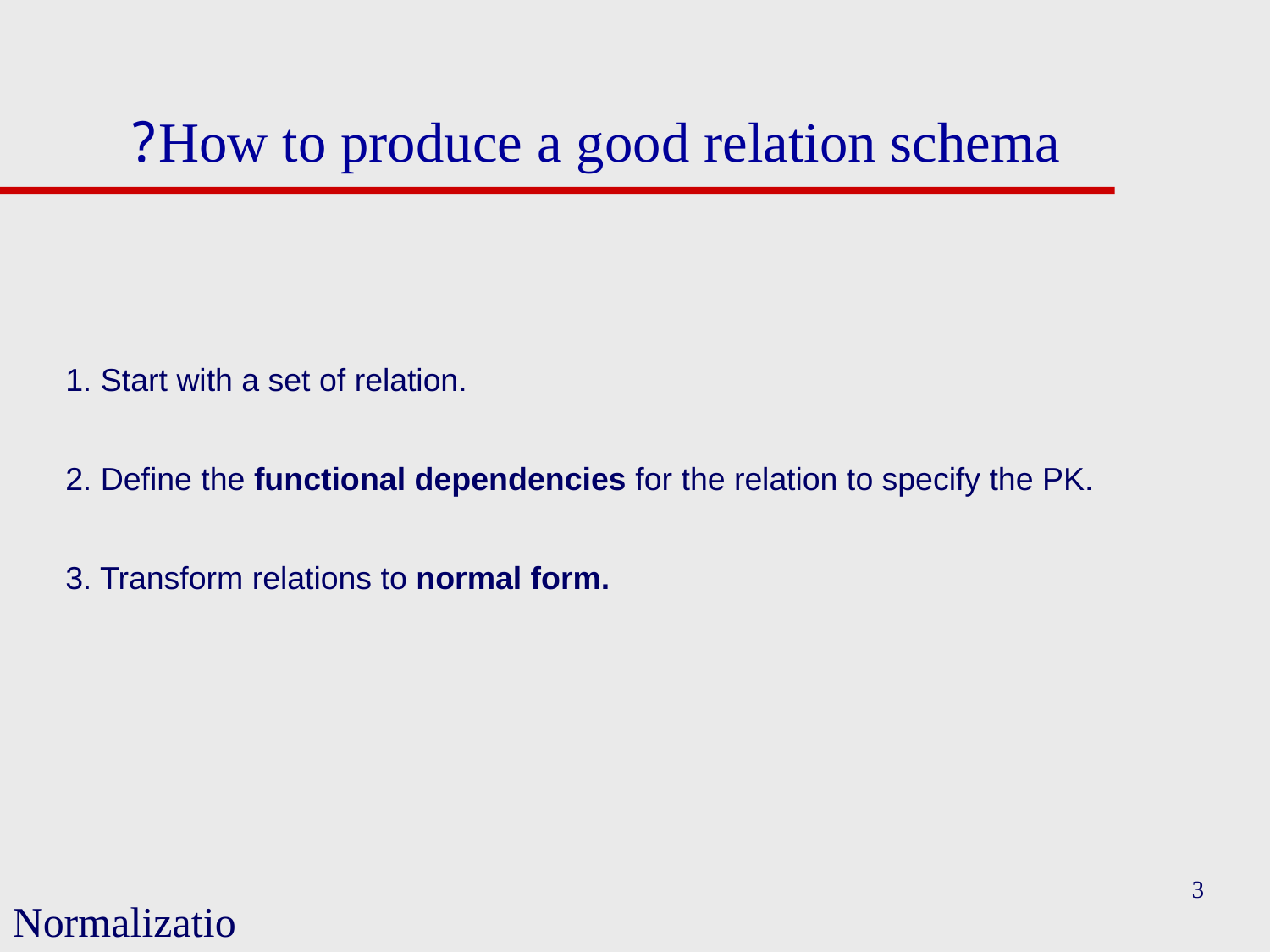

# How to produce a good relation schema?

1. Start with a set of relation.
2. Define the functional dependencies for the relation to specify the PK.
3. Transform relations to normal form.
3
Normalization